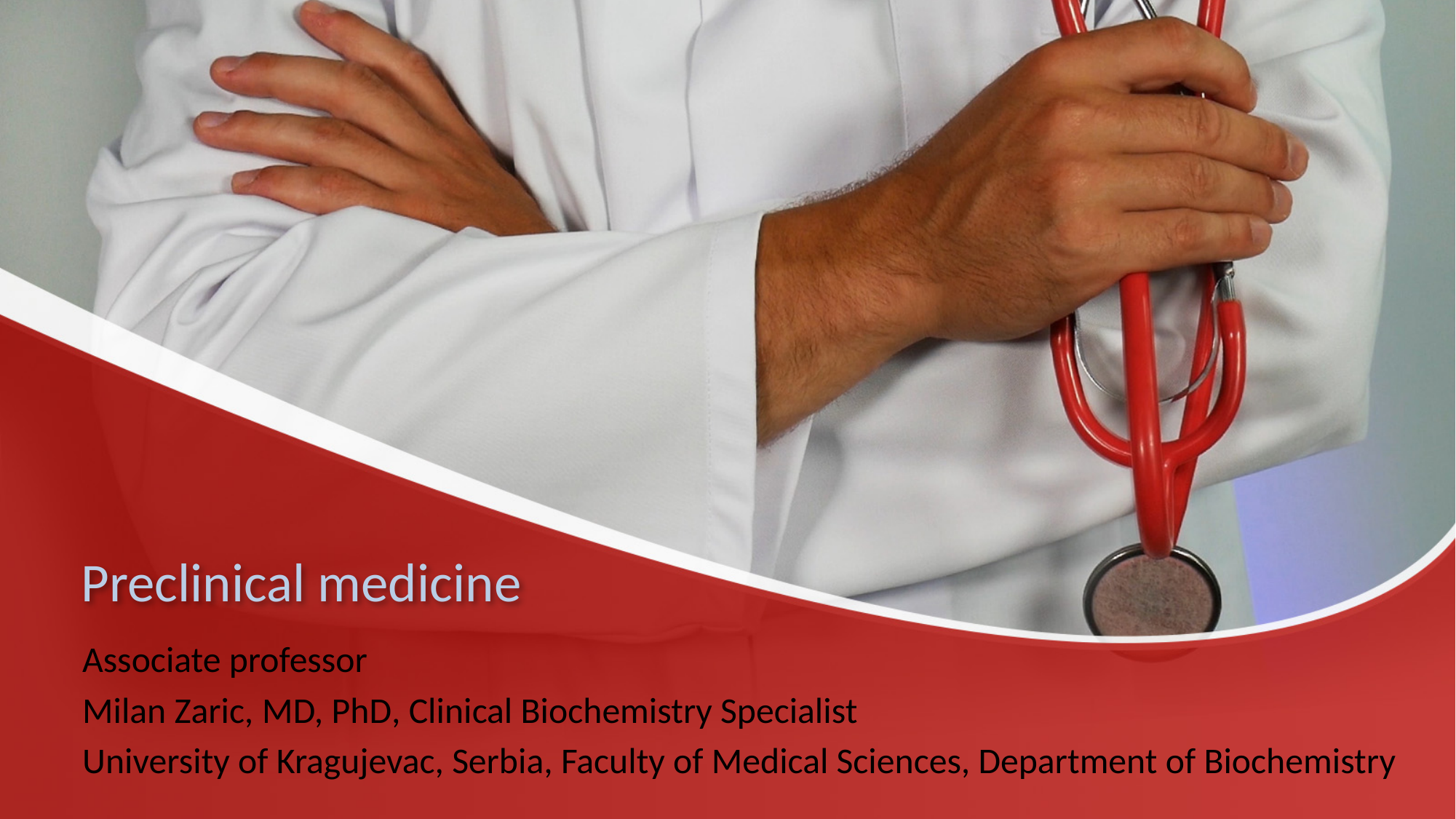

# Preclinical medicine
Associate professor
Milan Zaric, MD, PhD, Clinical Biochemistry Specialist
University of Kragujevac, Serbia, Faculty of Medical Sciences, Department of Biochemistry